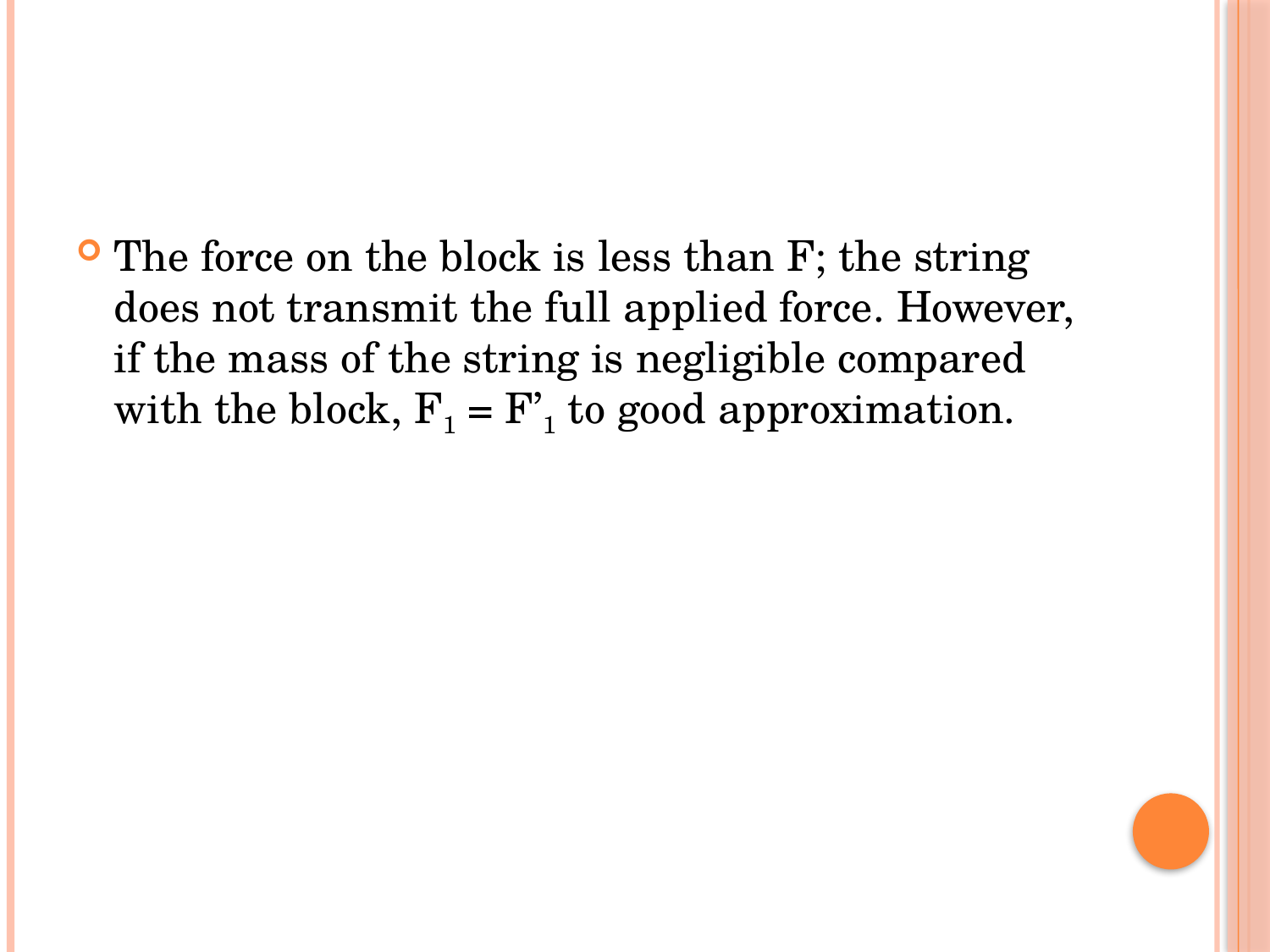

#
The force on the block is less than F; the string does not transmit the full applied force. However, if the mass of the string is negligible compared with the block, F1 = F’1 to good approximation.